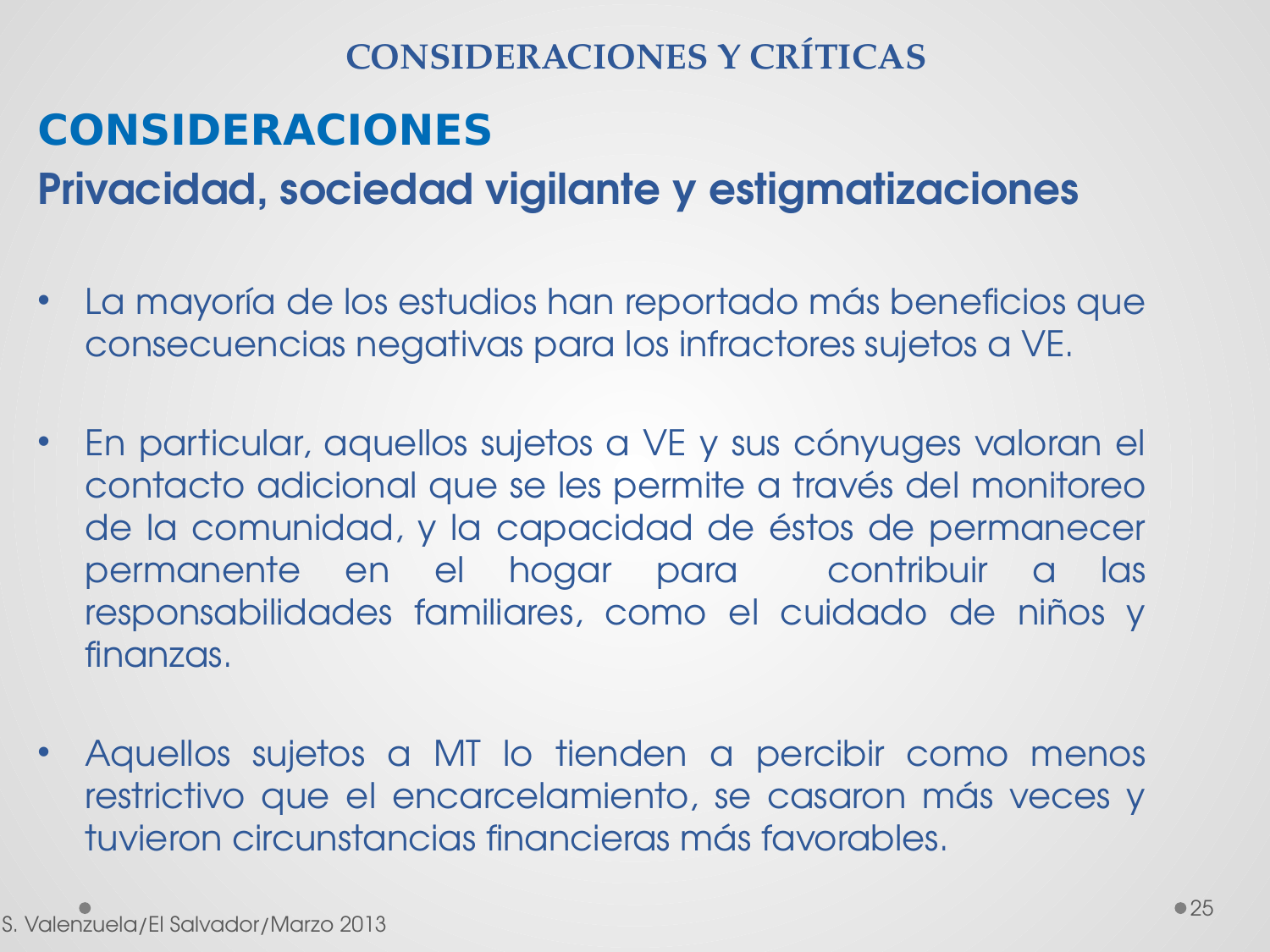

# CONSIDERACIONES Y CRÍTICAS
CONSIDERACIONES
Privacidad, sociedad vigilante y estigmatizaciones

La mayoría de los estudios han reportado más beneficios que consecuencias negativas para los infractores sujetos a VE.

En particular, aquellos sujetos a VE y sus cónyuges valoran el contacto adicional que se les permite a través del monitoreo de la comunidad, y la capacidad de éstos de permanecer permanente en el hogar para  contribuir a las responsabilidades familiares, como el cuidado de niños y finanzas.

Aquellos sujetos a MT lo tienden a percibir como menos restrictivo que el encarcelamiento, se casaron más veces y tuvieron circunstancias financieras más favorables.
25
S. Valenzuela/El Salvador/Marzo 2013